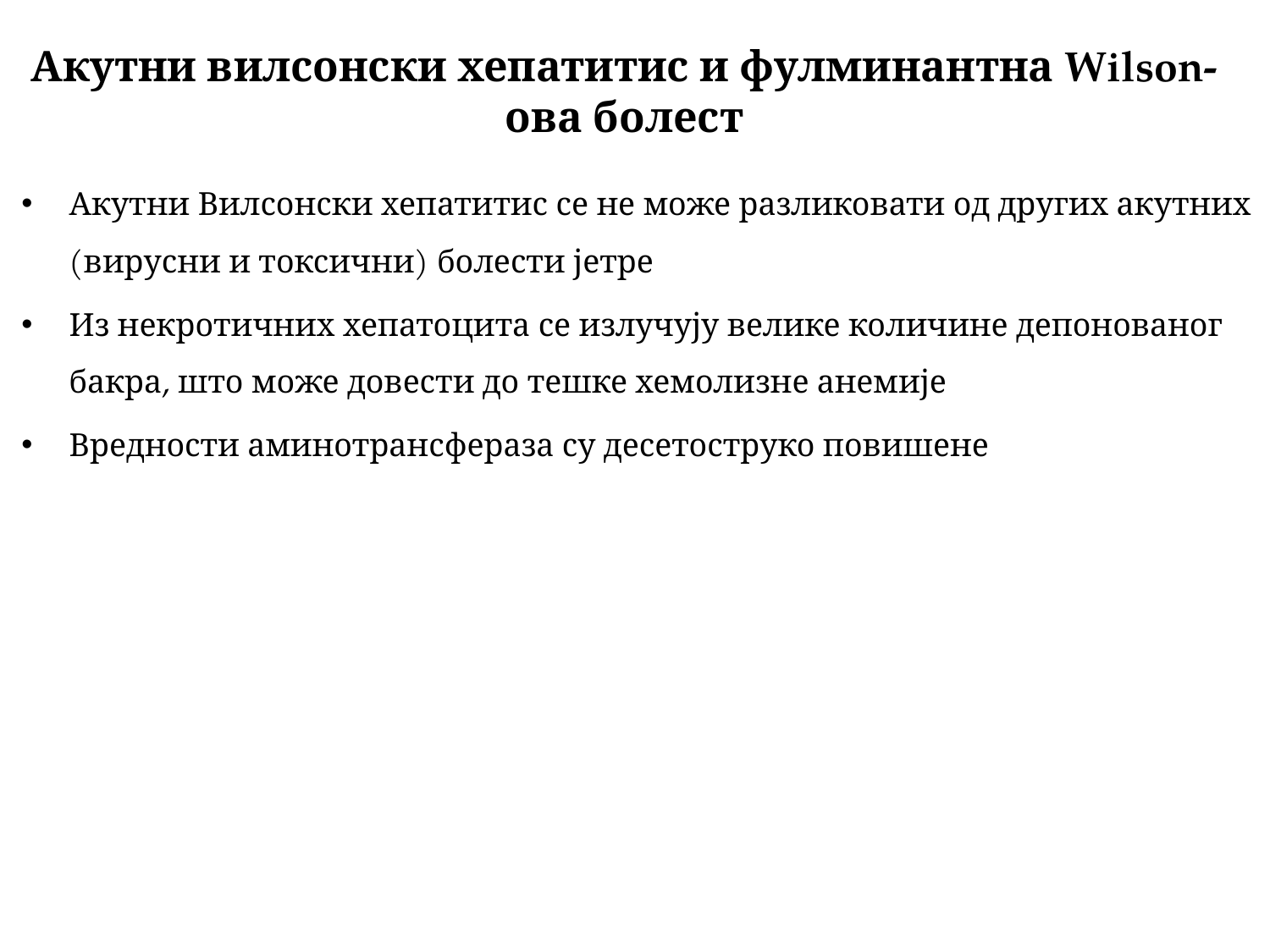

# Акутни вилсонски хепатитис и фулминантна Wilson-ова болест
Акутни Вилсонски хепатитис се не може разликовати од других акутних (вирусни и токсични) болести јетре
Из некротичних хепатоцита се излучују велике количине депонованог бакра, што може довести до тешке хемолизне анемије
Вредности аминотрансфераза су десетоструко повишене